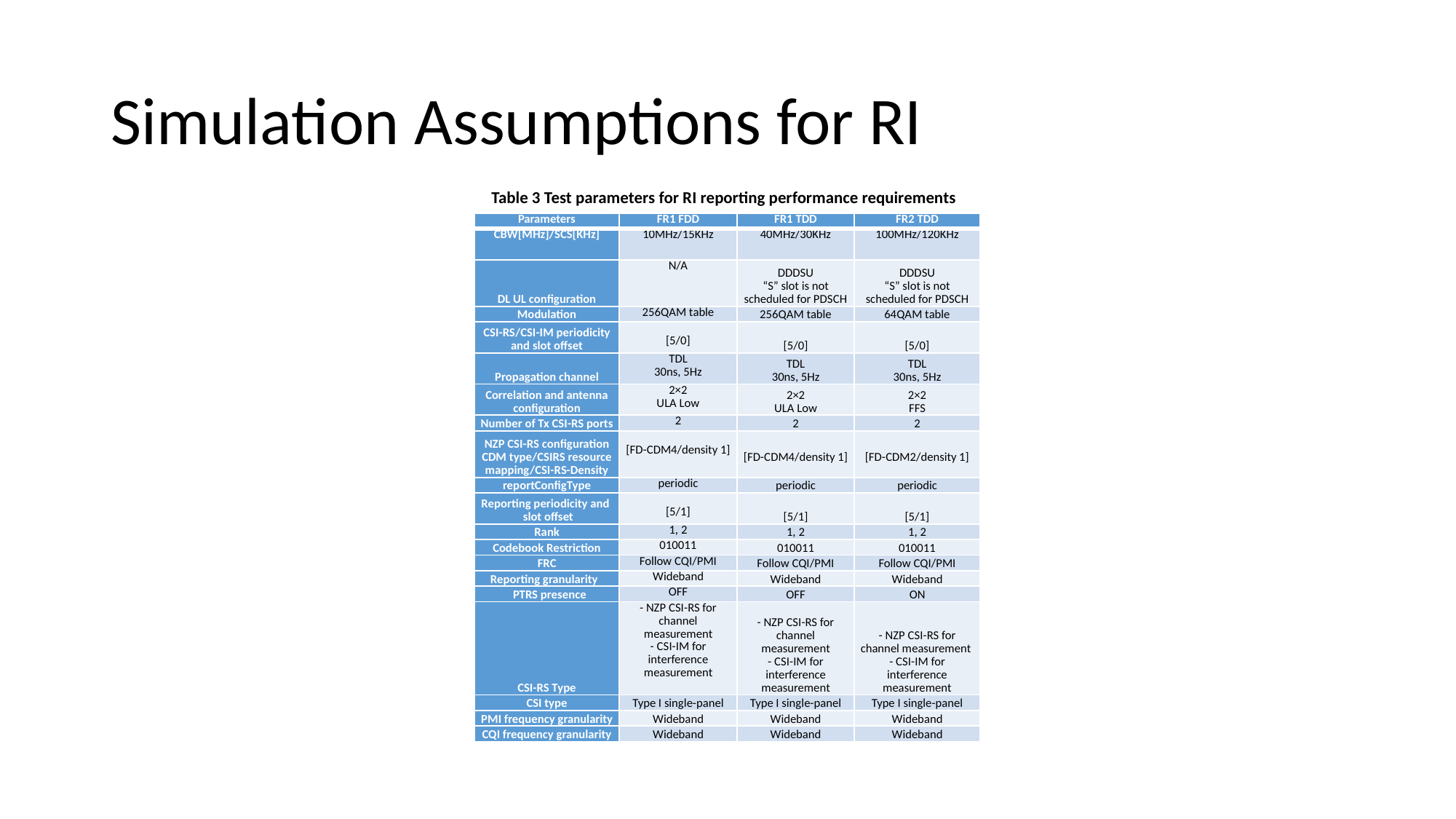

# Simulation Assumptions for RI
Table 3 Test parameters for RI reporting performance requirements

| Parameters | FR1 FDD | FR1 TDD | FR2 TDD |
| --- | --- | --- | --- |
| CBW[MHz]/SCS[KHz] | 10MHz/15KHz | 40MHz/30KHz | 100MHz/120KHz |
| DL UL configuration | N/A | DDDSU “S” slot is not scheduled for PDSCH | DDDSU “S” slot is not scheduled for PDSCH |
| Modulation | 256QAM table | 256QAM table | 64QAM table |
| CSI-RS/CSI-IM periodicity and slot offset | [5/0] | [5/0] | [5/0] |
| Propagation channel | TDL 30ns, 5Hz | TDL 30ns, 5Hz | TDL 30ns, 5Hz |
| Correlation and antenna configuration | 2×2 ULA Low | 2×2 ULA Low | 2×2 FFS |
| Number of Tx CSI-RS ports | 2 | 2 | 2 |
| NZP CSI-RS configuration CDM type/CSIRS resource mapping/CSI-RS-Density | [FD-CDM4/density 1] | [FD-CDM4/density 1] | [FD-CDM2/density 1] |
| reportConfigType | periodic | periodic | periodic |
| Reporting periodicity and slot offset | [5/1] | [5/1] | [5/1] |
| Rank | 1, 2 | 1, 2 | 1, 2 |
| Codebook Restriction | 010011 | 010011 | 010011 |
| FRC | Follow CQI/PMI | Follow CQI/PMI | Follow CQI/PMI |
| Reporting granularity | Wideband | Wideband | Wideband |
| PTRS presence | OFF | OFF | ON |
| CSI-RS Type | - NZP CSI-RS for channel measurement - CSI-IM for interference measurement | - NZP CSI-RS for channel measurement - CSI-IM for interference measurement | - NZP CSI-RS for channel measurement - CSI-IM for interference measurement |
| CSI type | Type I single-panel | Type I single-panel | Type I single-panel |
| PMI frequency granularity | Wideband | Wideband | Wideband |
| CQI frequency granularity | Wideband | Wideband | Wideband |